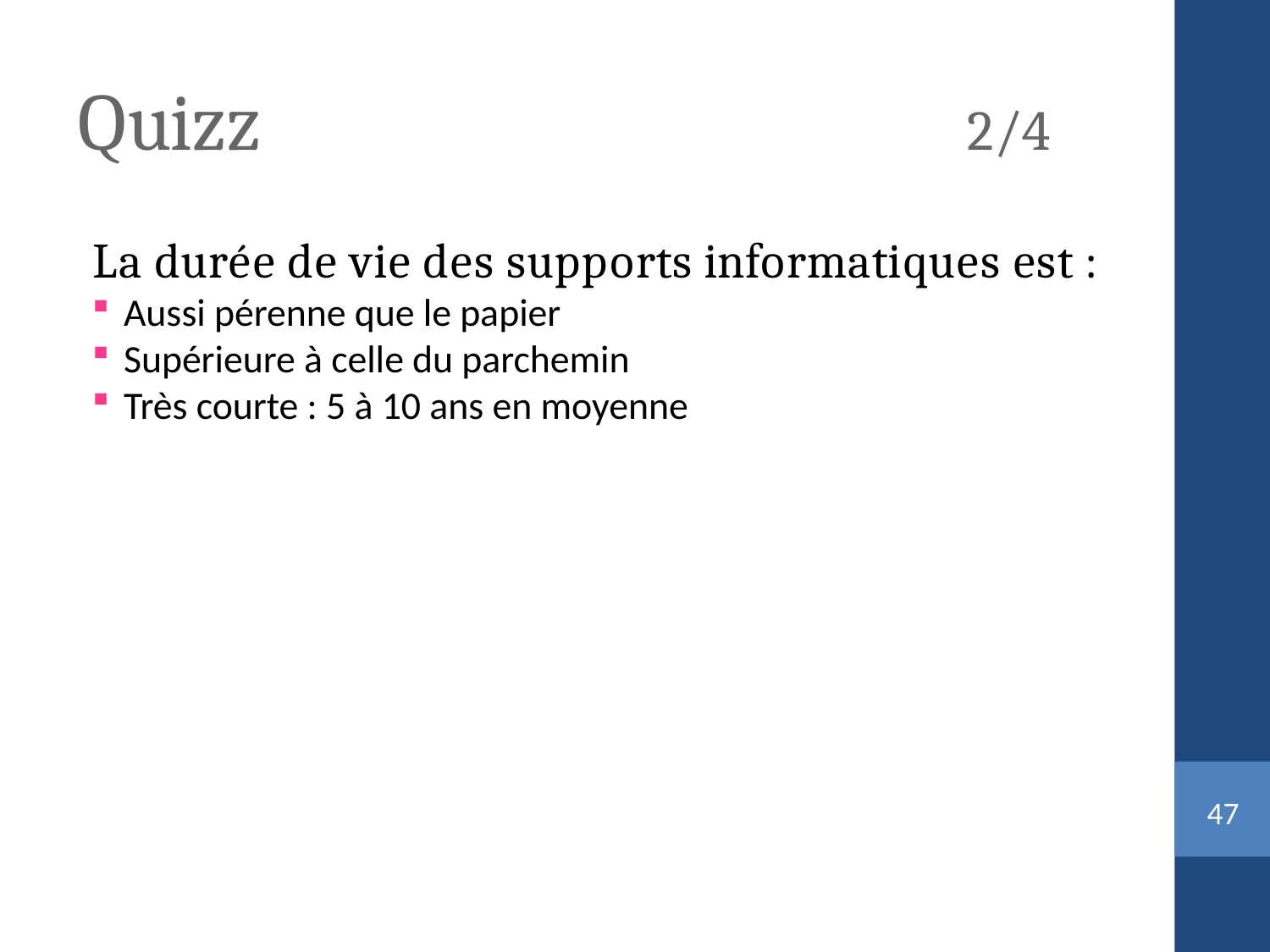

Quizz						2/4
La durée de vie des supports informatiques est :
Aussi pérenne que le papier
Supérieure à celle du parchemin
Très courte : 5 à 10 ans en moyenne
47